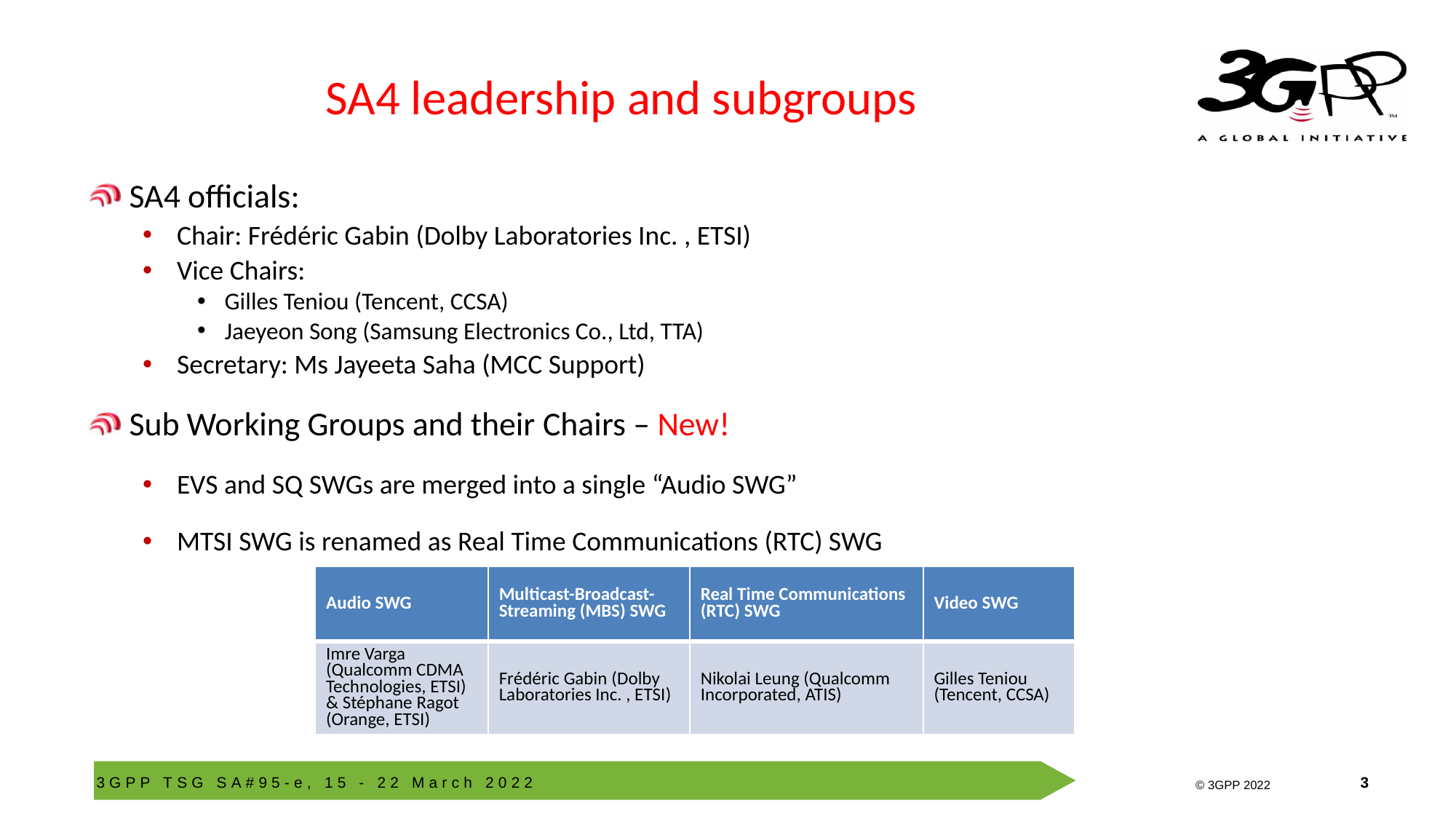

# SA4 leadership and subgroups
SA4 officials:
Chair: Frédéric Gabin (Dolby Laboratories Inc. , ETSI)
Vice Chairs:
Gilles Teniou (Tencent, CCSA)
Jaeyeon Song (Samsung Electronics Co., Ltd, TTA)
Secretary: Ms Jayeeta Saha (MCC Support)
Sub Working Groups and their Chairs – New!
EVS and SQ SWGs are merged into a single “Audio SWG”
MTSI SWG is renamed as Real Time Communications (RTC) SWG

| Audio SWG | Multicast-Broadcast-Streaming (MBS) SWG | Real Time Communications (RTC) SWG | Video SWG |
| --- | --- | --- | --- |
| Imre Varga (Qualcomm CDMA Technologies, ETSI) & Stéphane Ragot (Orange, ETSI) | Frédéric Gabin (Dolby Laboratories Inc. , ETSI) | Nikolai Leung (Qualcomm Incorporated, ATIS) | Gilles Teniou (Tencent, CCSA) |